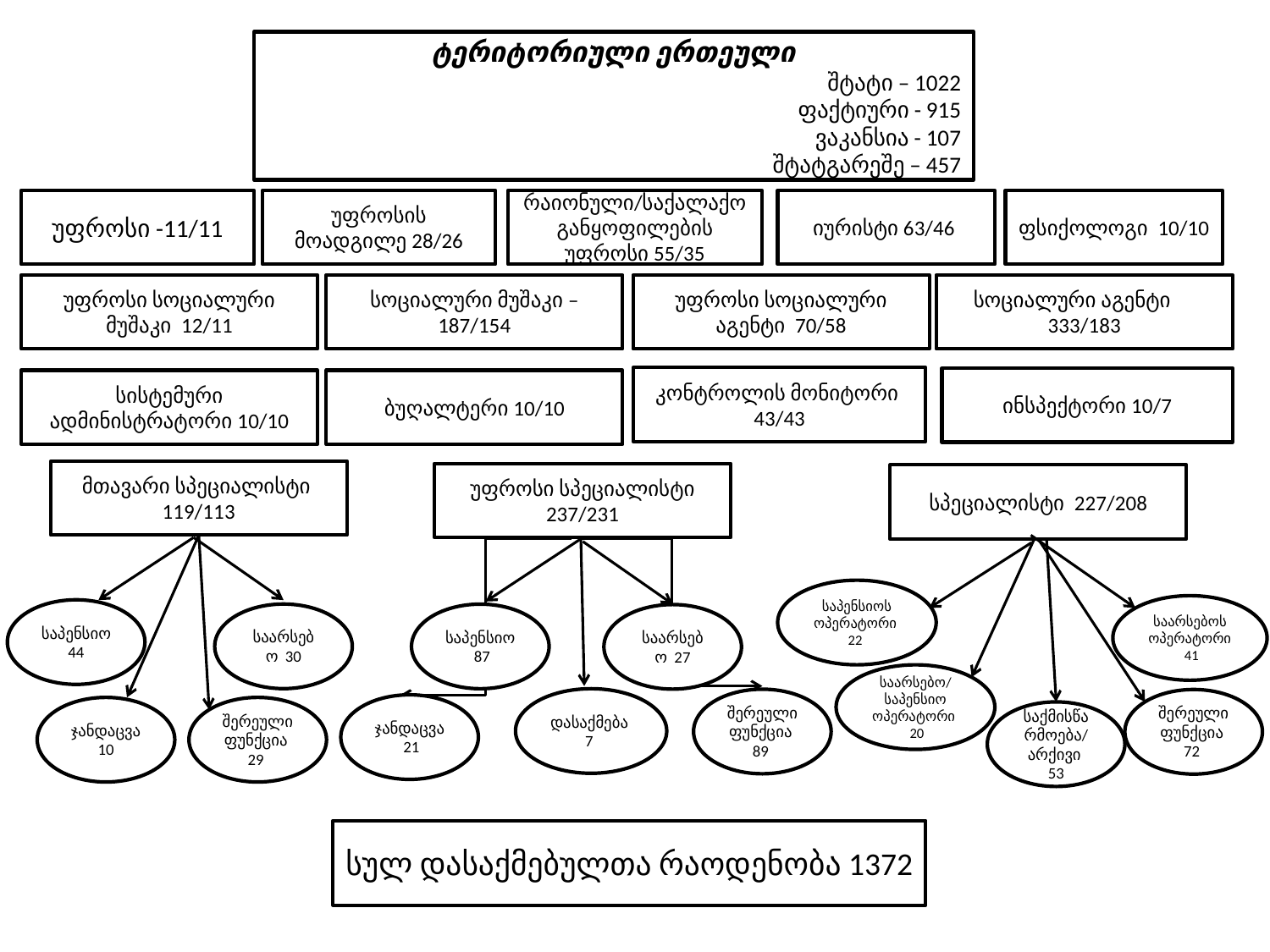

ტერიტორიული ერთეული
შტატი – 1022
ფაქტიური - 915
ვაკანსია - 107
შტატგარეშე – 457
უფროსის მოადგილე 28/26
რაიონული/საქალაქო განყოფილების უფროსი 55/35
იურისტი 63/46
უფროსი -11/11
ფსიქოლოგი  10/10
უფროსი სოციალური მუშაკი  12/11
სოციალური მუშაკი – 187/154
უფროსი სოციალური აგენტი  70/58
სოციალური აგენტი      333/183
კონტროლის მონიტორი  43/43
ინსპექტორი 10/7
სისტემური ადმინისტრატორი 10/10
ბუღალტერი 10/10
მთავარი სპეციალისტი  119/113
უფროსი სპეციალისტი 237/231
სპეციალისტი  227/208
საპენსიოს ოპერატორი  22
საარსებოს ოპერატორი  41
საპენსიო  44
საარსებო  30
საპენსიო  87
საარსებო  27
საარსებო/
საპენსიო ოპერატორი   20
დასაქმება  7
შერეული ფუნქცია  89
შერეული ფუნქცია  72
ჯანდაცვა  21
ჯანდაცვა  10
შერეული ფუნქცია  29
საქმისწარმოება/
არქივი  53
სულ დასაქმებულთა რაოდენობა 1372